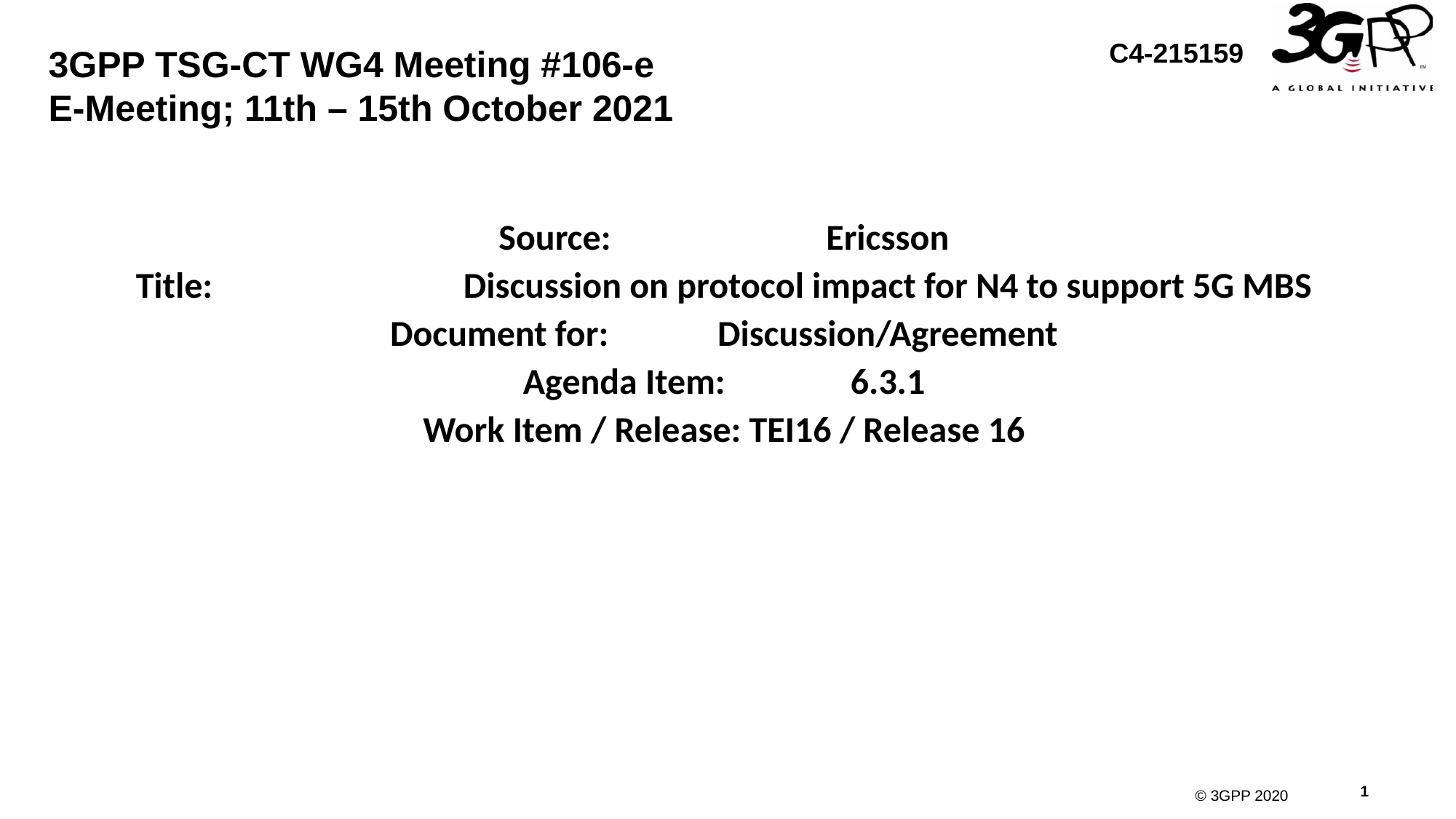

Source:		Ericsson
Title:			Discussion on protocol impact for N4 to support 5G MBS
Document for: 	Discussion/Agreement
Agenda Item: 		6.3.1
Work Item / Release: TEI16 / Release 16